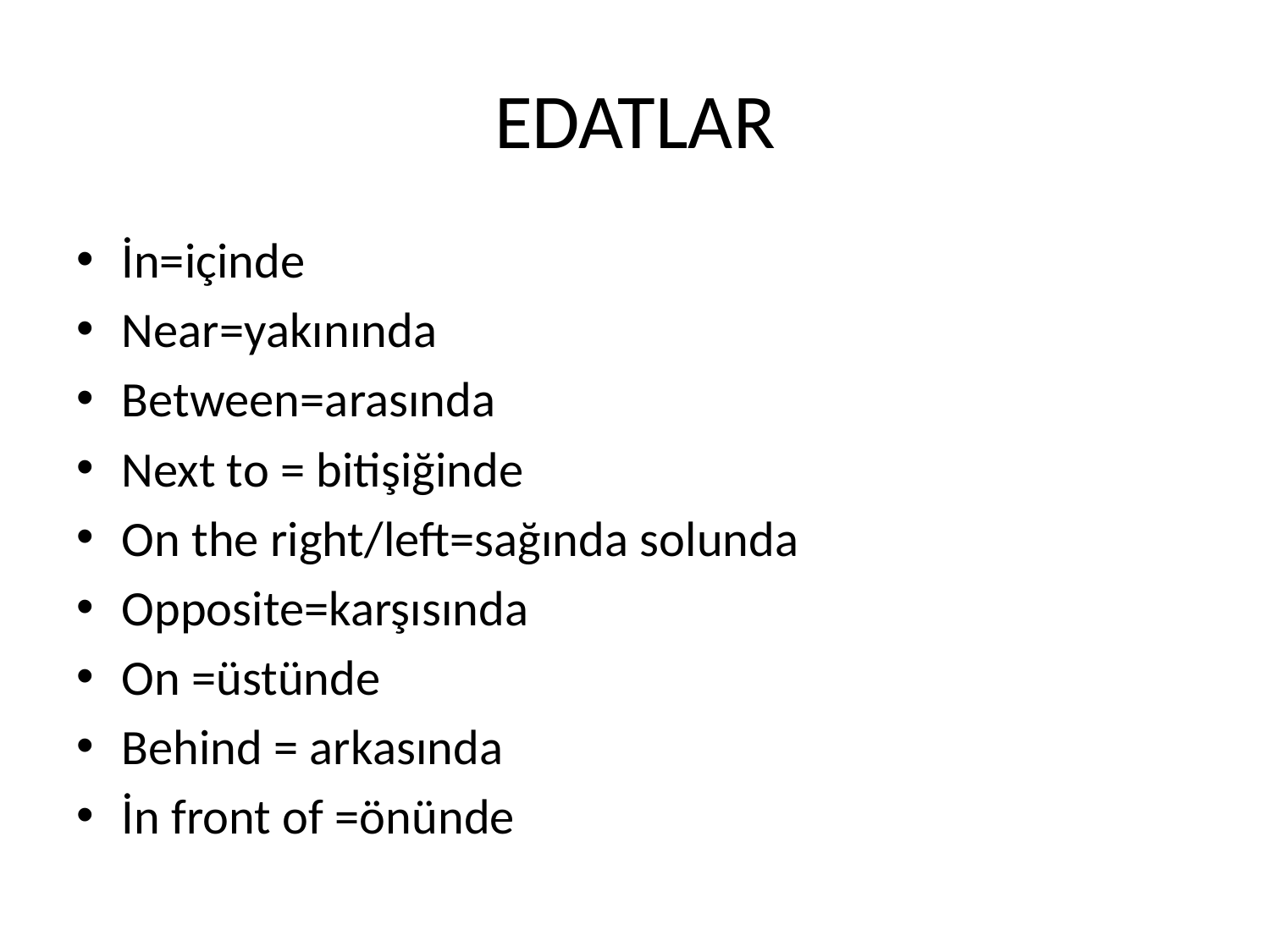

# EDATLAR
İn=içinde
Near=yakınında
Between=arasında
Next to = bitişiğinde
On the right/left=sağında solunda
Opposite=karşısında
On =üstünde
Behind = arkasında
İn front of =önünde